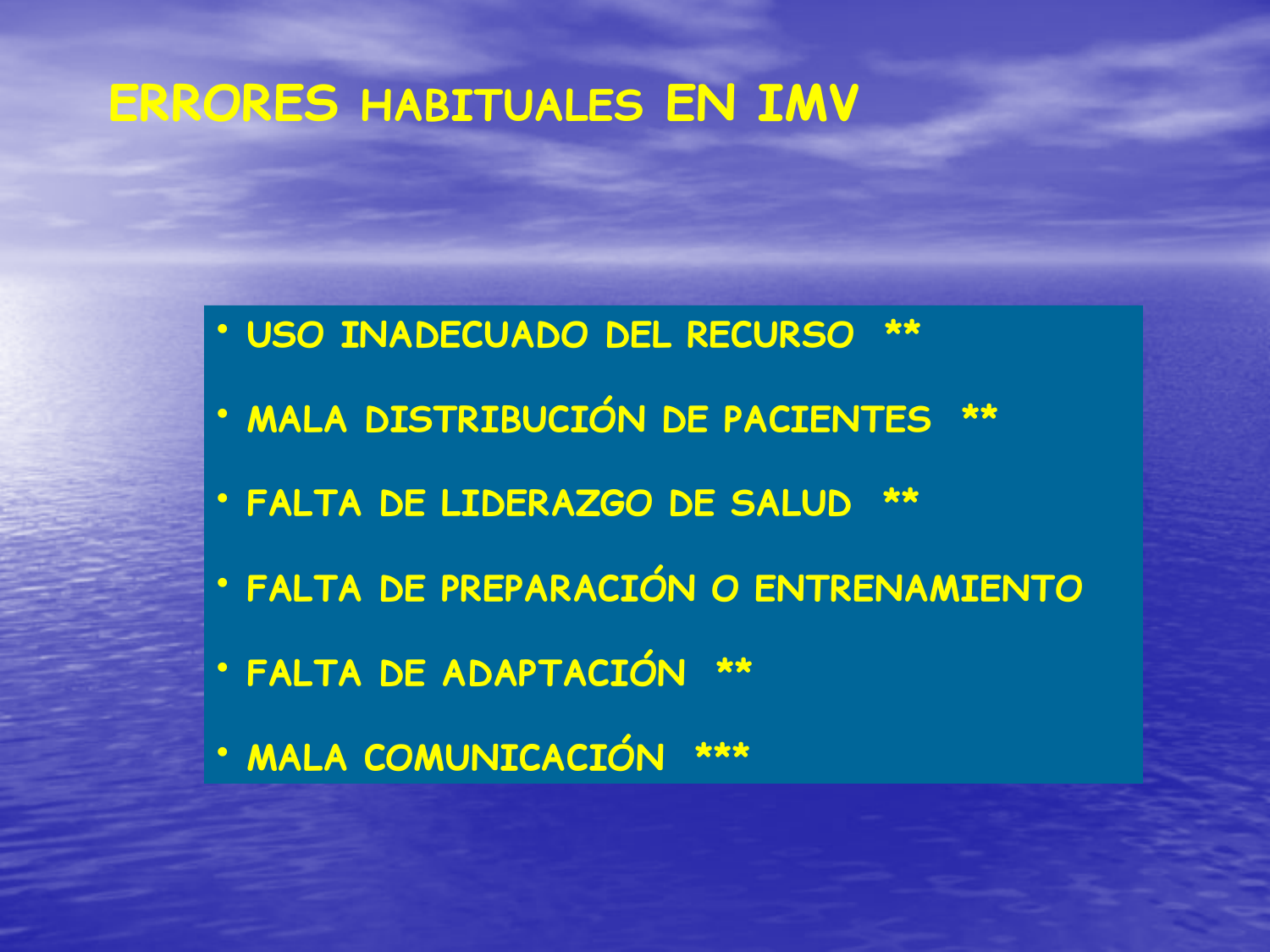

# ERRORES HABITUALES EN IMV
USO INADECUADO DEL RECURSO  **

MALA DISTRIBUCIÓN DE PACIENTES  **

FALTA DE LIDERAZGO DE SALUD  **

FALTA DE PREPARACIÓN O ENTRENAMIENTO

FALTA DE ADAPTACIÓN  **

MALA COMUNICACIÓN  ***